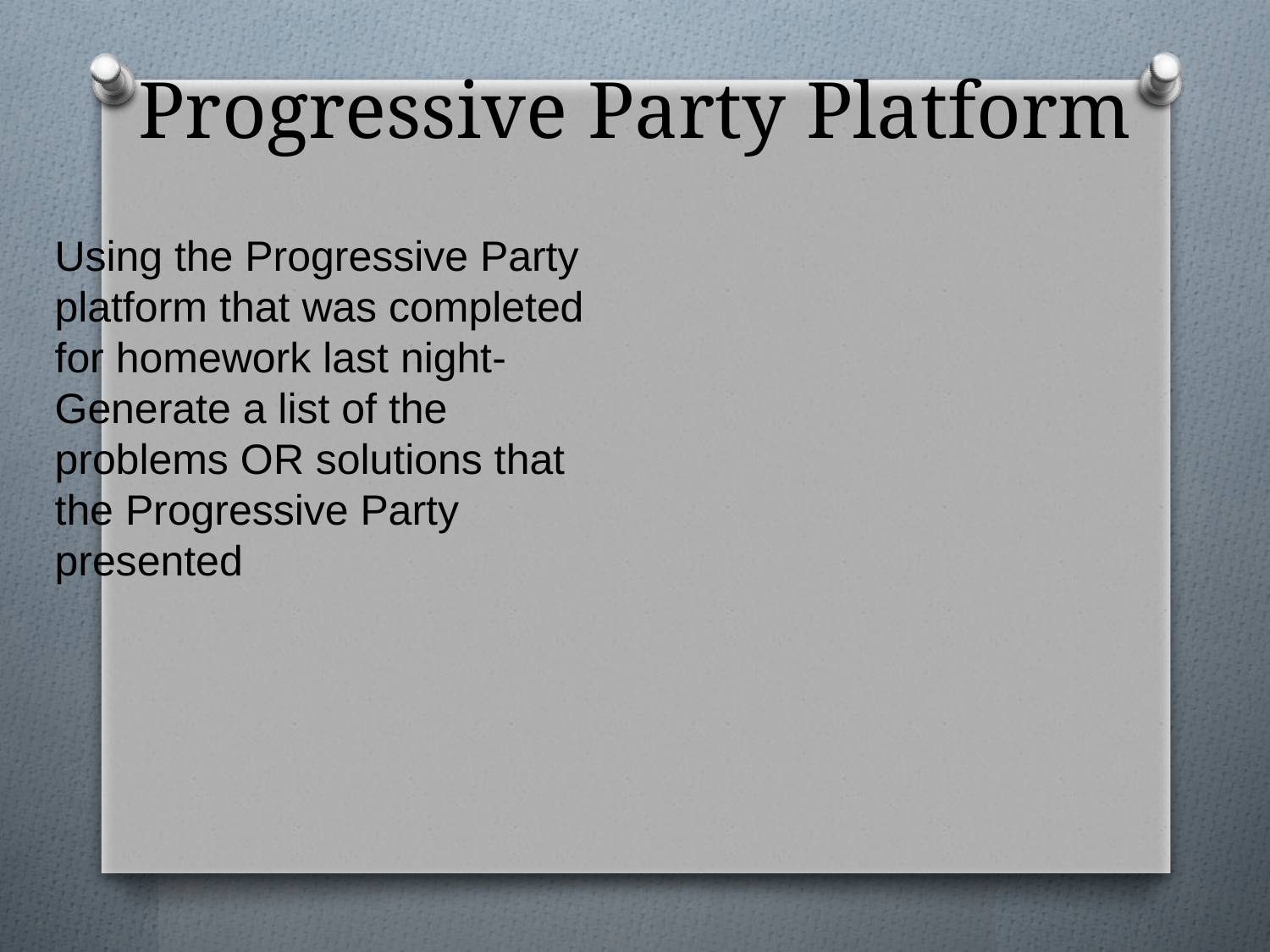

# Progressive Party Platform
Using the Progressive Party platform that was completed for homework last night- Generate a list of the problems OR solutions that the Progressive Party presented